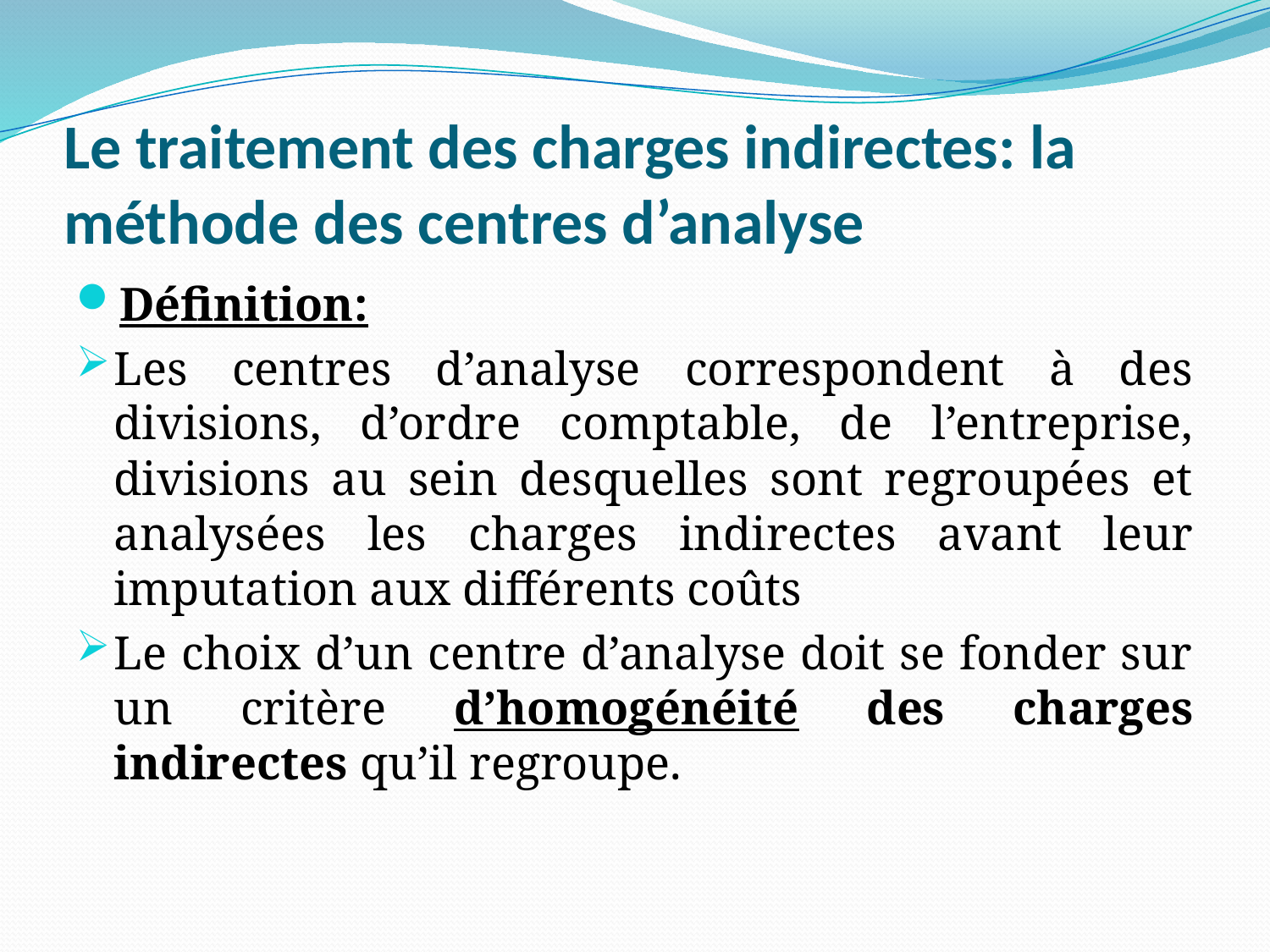

# Le traitement des charges indirectes: la méthode des centres d’analyse
Définition:
Les centres d’analyse correspondent à des divisions, d’ordre comptable, de l’entreprise, divisions au sein desquelles sont regroupées et analysées les charges indirectes avant leur imputation aux différents coûts
Le choix d’un centre d’analyse doit se fonder sur un critère d’homogénéité des charges indirectes qu’il regroupe.